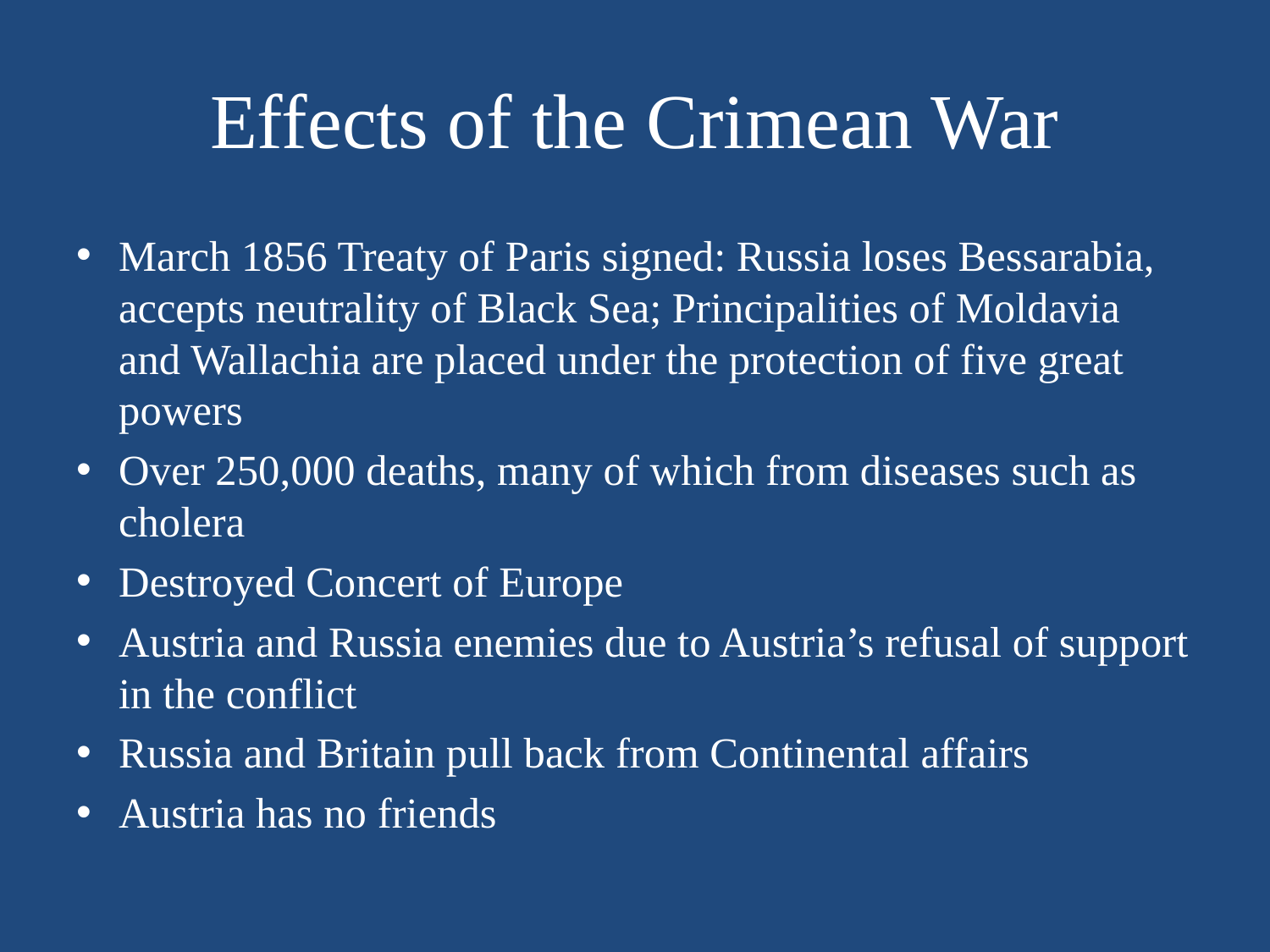

# Effects of the Crimean War
March 1856 Treaty of Paris signed: Russia loses Bessarabia, accepts neutrality of Black Sea; Principalities of Moldavia and Wallachia are placed under the protection of five great powers
Over 250,000 deaths, many of which from diseases such as cholera
Destroyed Concert of Europe
Austria and Russia enemies due to Austria’s refusal of support in the conflict
Russia and Britain pull back from Continental affairs
Austria has no friends